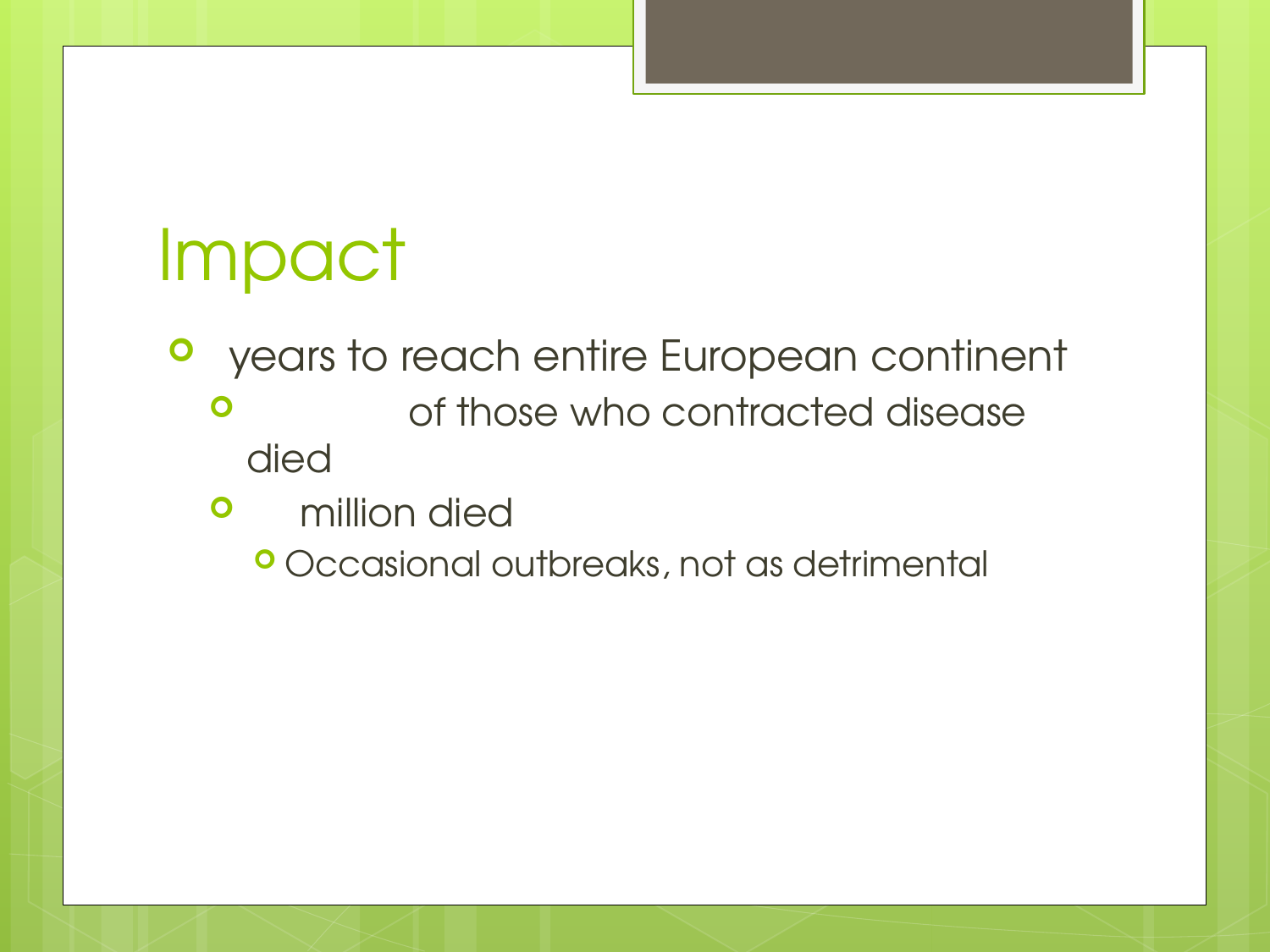

# Impact
  years to reach entire European continent
               of those who contracted disease died
     million died
Occasional outbreaks, not as detrimental